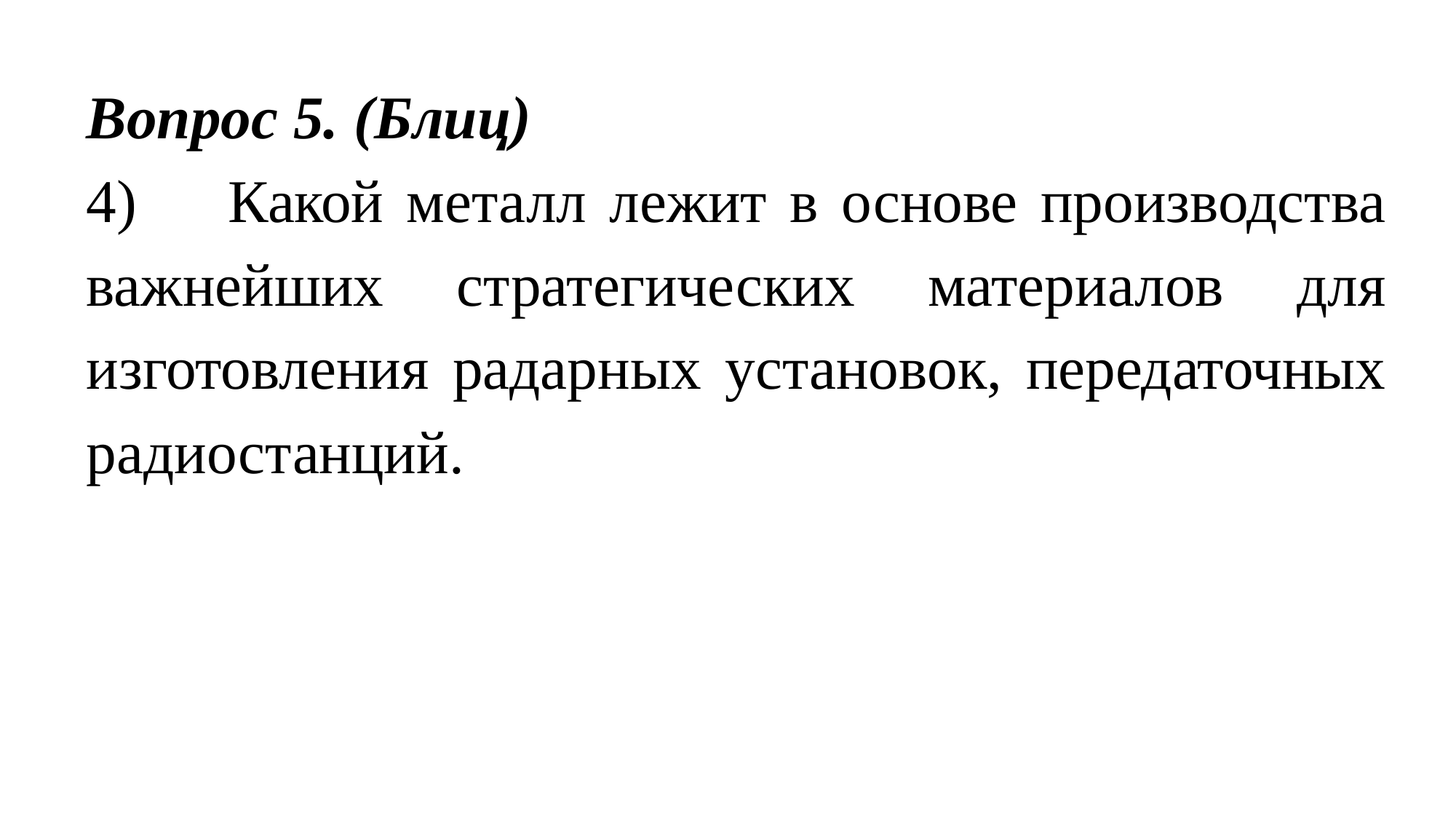

Вопрос 5. (Блиц)
4)    Какой металл лежит в основе производства важнейших стратегических материалов для изготовления радарных установок, передаточных радиостанций.